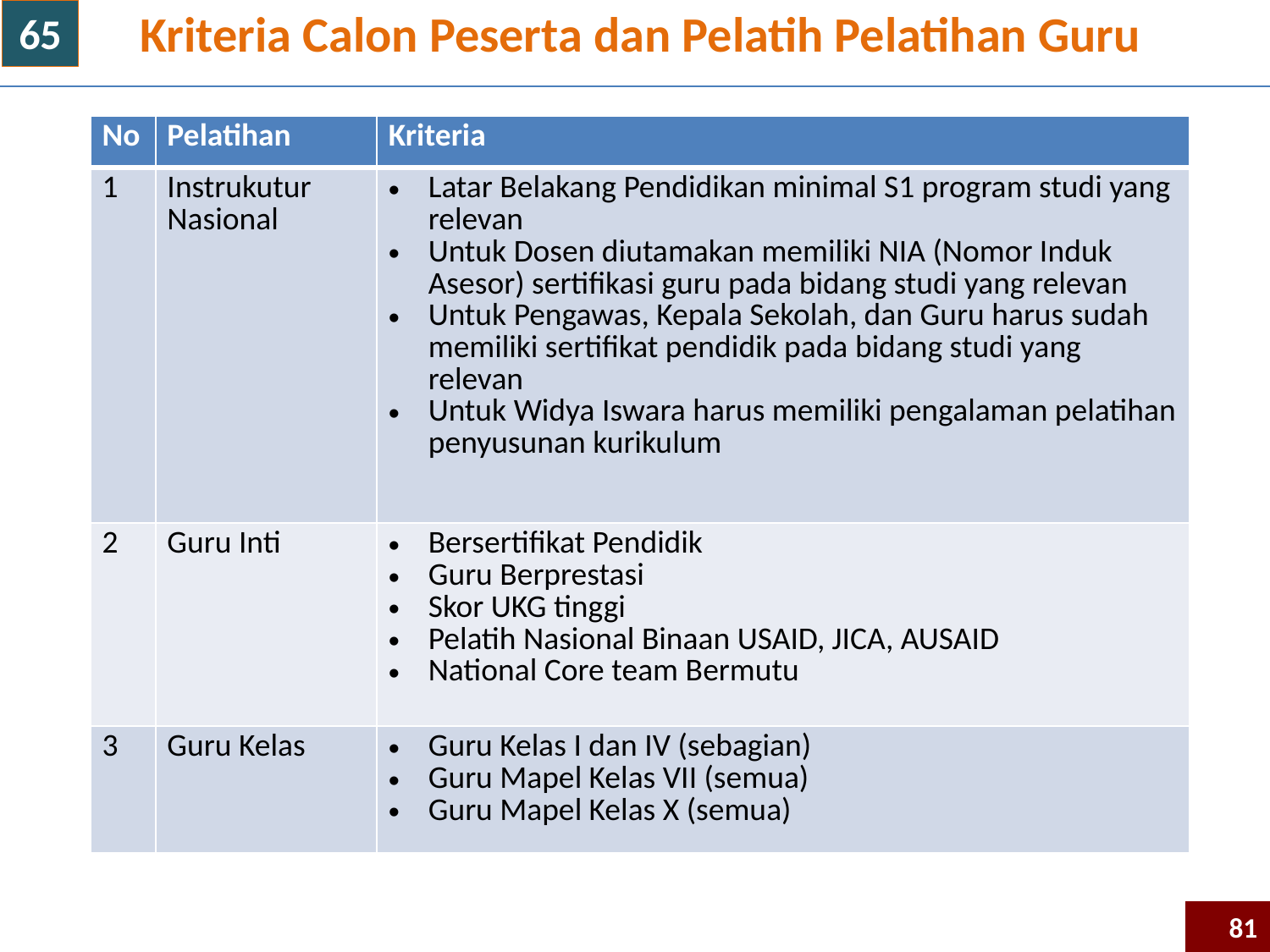

65
Kriteria Calon Peserta dan Pelatih Pelatihan Guru
| No | Pelatihan | Kriteria |
| --- | --- | --- |
| 1 | Instrukutur Nasional | Latar Belakang Pendidikan minimal S1 program studi yang relevan Untuk Dosen diutamakan memiliki NIA (Nomor Induk Asesor) sertifikasi guru pada bidang studi yang relevan Untuk Pengawas, Kepala Sekolah, dan Guru harus sudah memiliki sertifikat pendidik pada bidang studi yang relevan Untuk Widya Iswara harus memiliki pengalaman pelatihan penyusunan kurikulum |
| 2 | Guru Inti | Bersertifikat Pendidik Guru Berprestasi Skor UKG tinggi Pelatih Nasional Binaan USAID, JICA, AUSAID National Core team Bermutu |
| 3 | Guru Kelas | Guru Kelas I dan IV (sebagian) Guru Mapel Kelas VII (semua) Guru Mapel Kelas X (semua) |
81